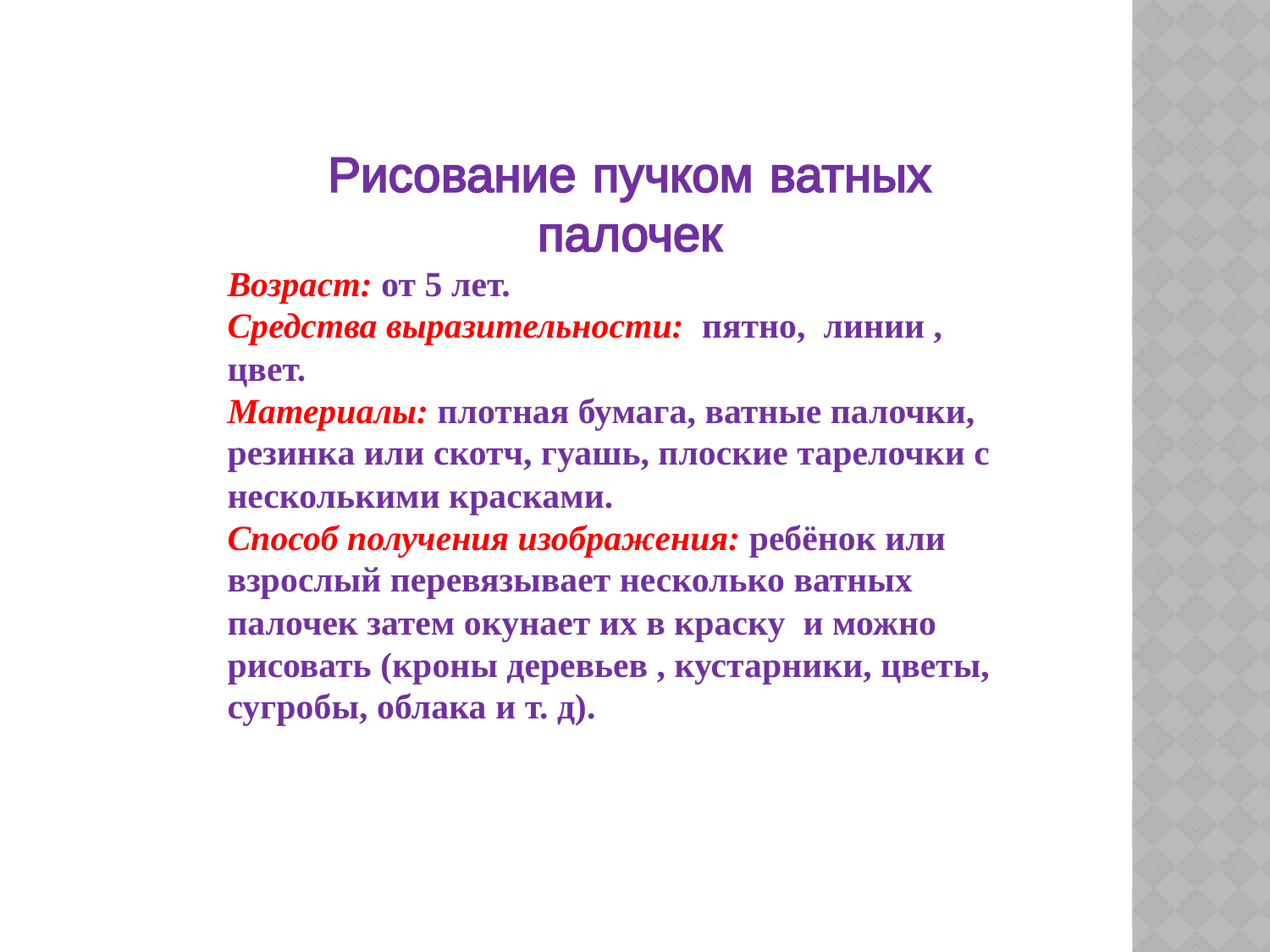

Рисование пучком ватных палочек
Возраст: от 5 лет.
Средства выразительности:  пятно,  линии ,          цвет.
Материалы: плотная бумага, ватные палочки, резинка или скотч, гуашь, плоские тарелочки с несколькими красками.
Способ получения изображения: ребёнок или взрослый перевязывает несколько ватных палочек затем окунает их в краску  и можно рисовать (кроны деревьев , кустарники, цветы, сугробы, облака и т. д).